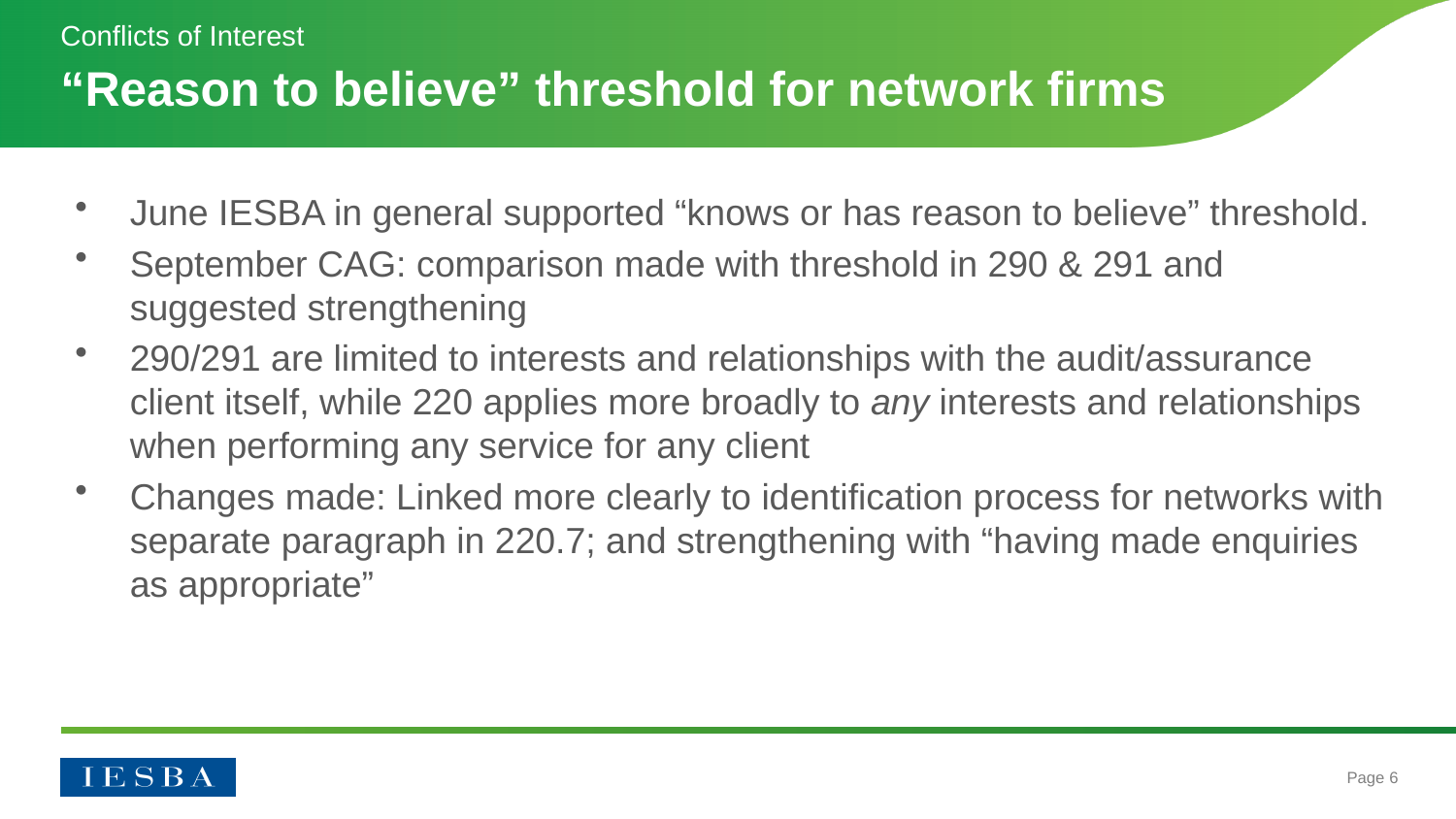

Conflicts of Interest

# “Reason to believe” threshold for network firms
June IESBA in general supported “knows or has reason to believe” threshold.
September CAG: comparison made with threshold in 290 & 291 and suggested strengthening
290/291 are limited to interests and relationships with the audit/assurance client itself, while 220 applies more broadly to any interests and relationships when performing any service for any client
Changes made: Linked more clearly to identification process for networks with separate paragraph in 220.7; and strengthening with “having made enquiries as appropriate”